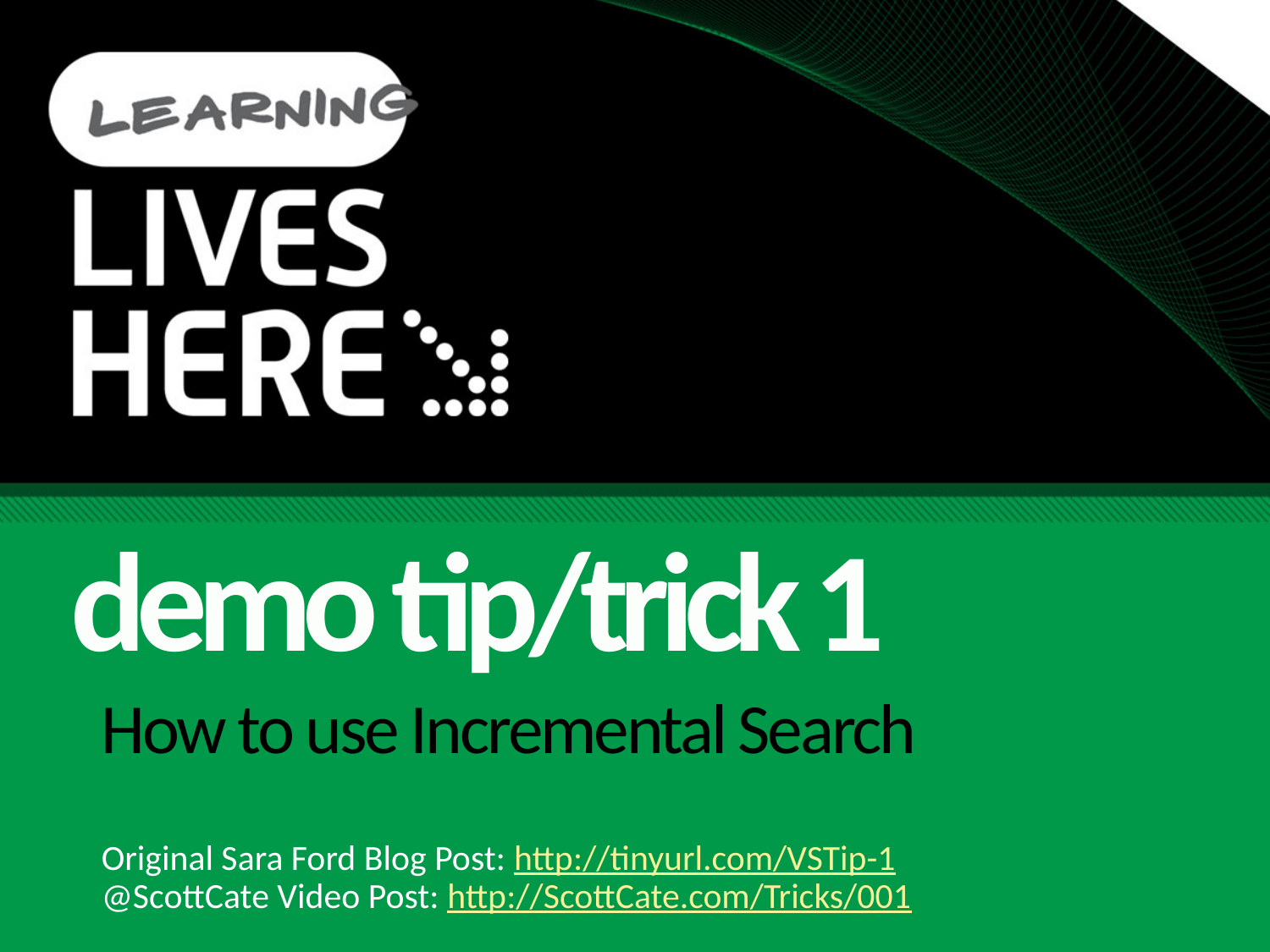

demo tip/trick 1
# How to use Incremental Search

Original Sara Ford Blog Post: http://tinyurl.com/VSTip-1
@ScottCate Video Post: http://ScottCate.com/Tricks/001